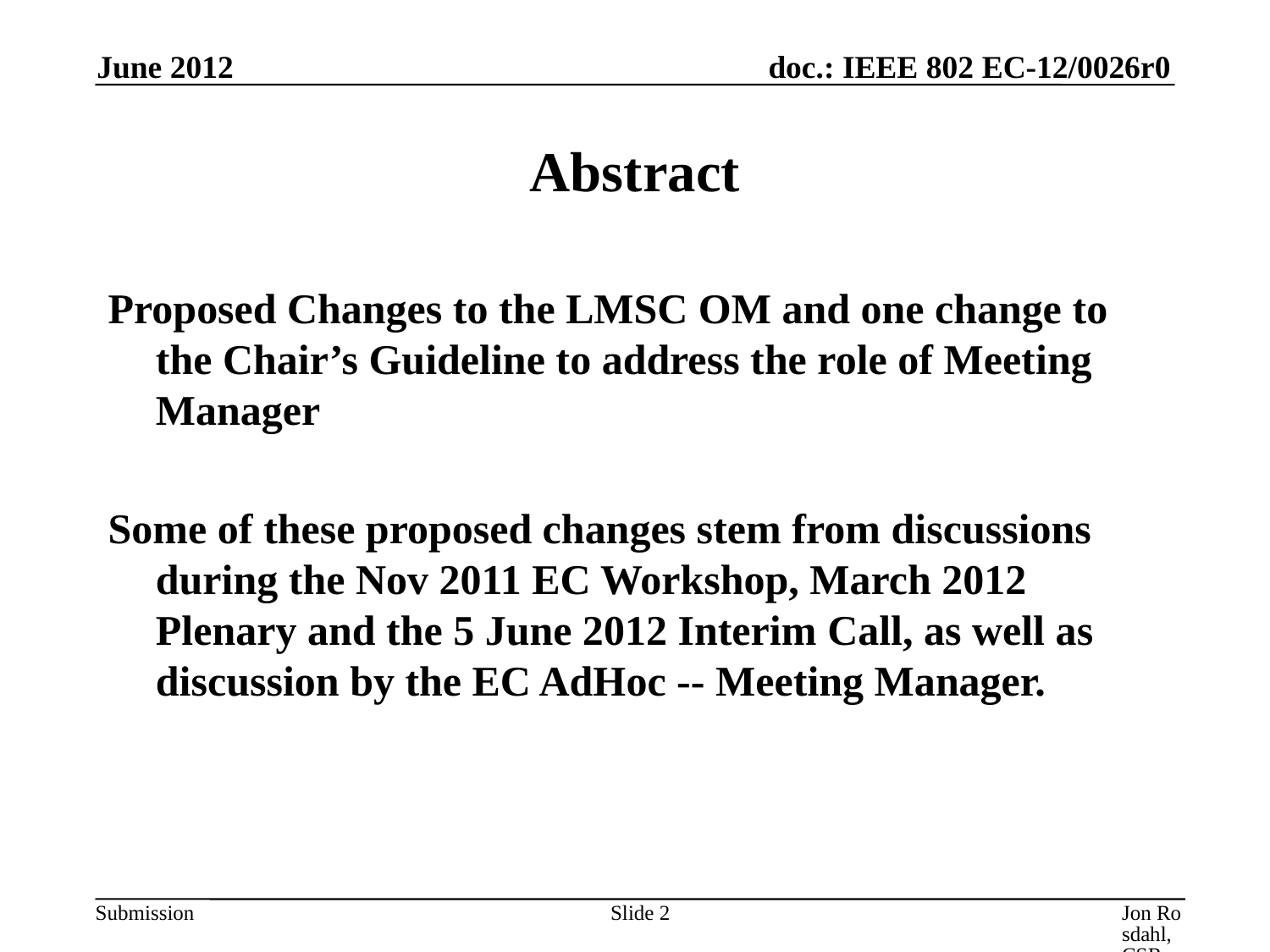

June 2012
# Abstract
Proposed Changes to the LMSC OM and one change to the Chair’s Guideline to address the role of Meeting Manager

Some of these proposed changes stem from discussions during the Nov 2011 EC Workshop, March 2012 Plenary and the 5 June 2012 Interim Call, as well as discussion by the EC AdHoc -- Meeting Manager.
Slide 2
Jon Rosdahl, CSR